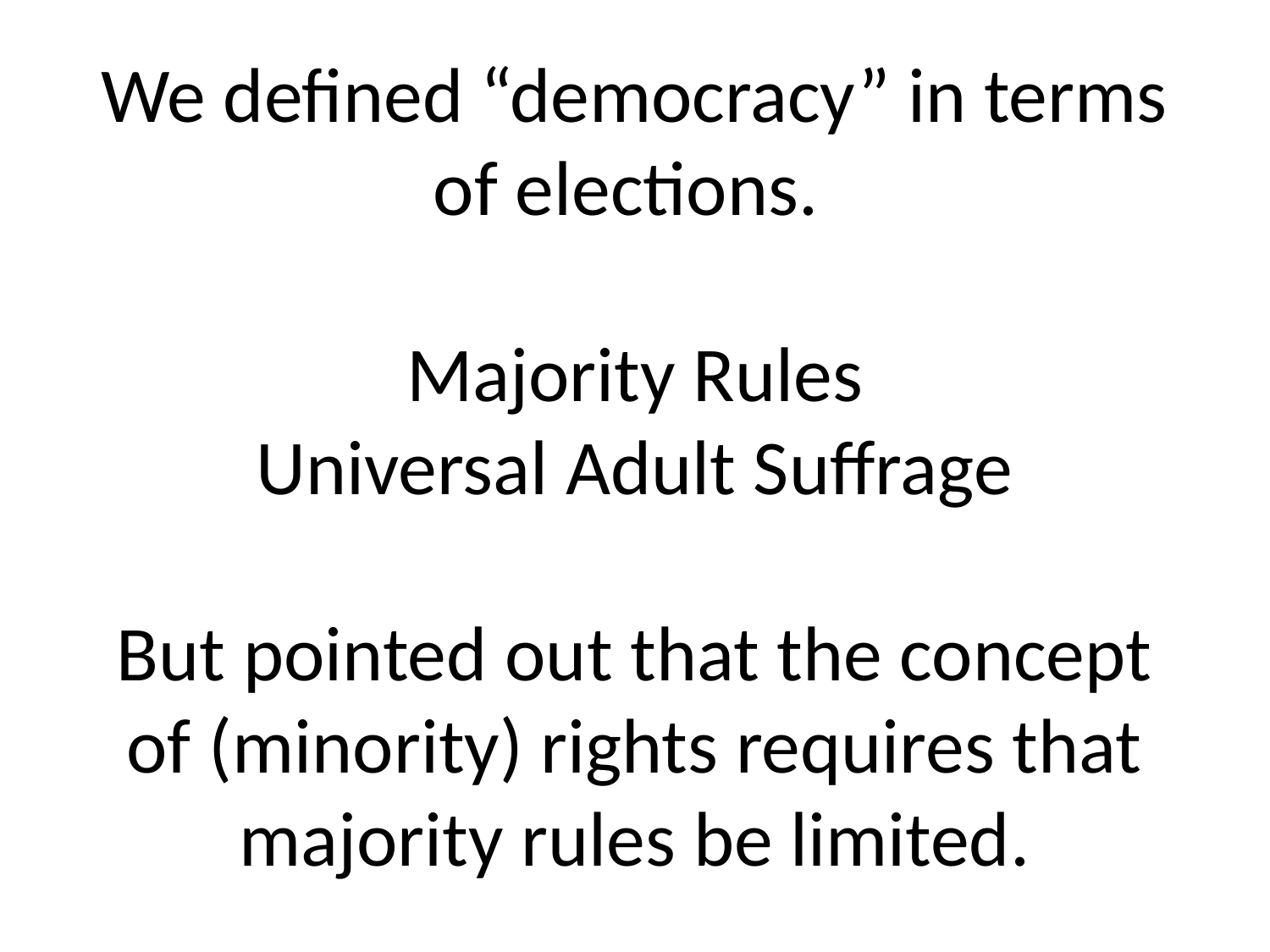

# We defined “democracy” in terms of elections. Majority Rules Universal Adult Suffrage But pointed out that the concept of (minority) rights requires that majority rules be limited.